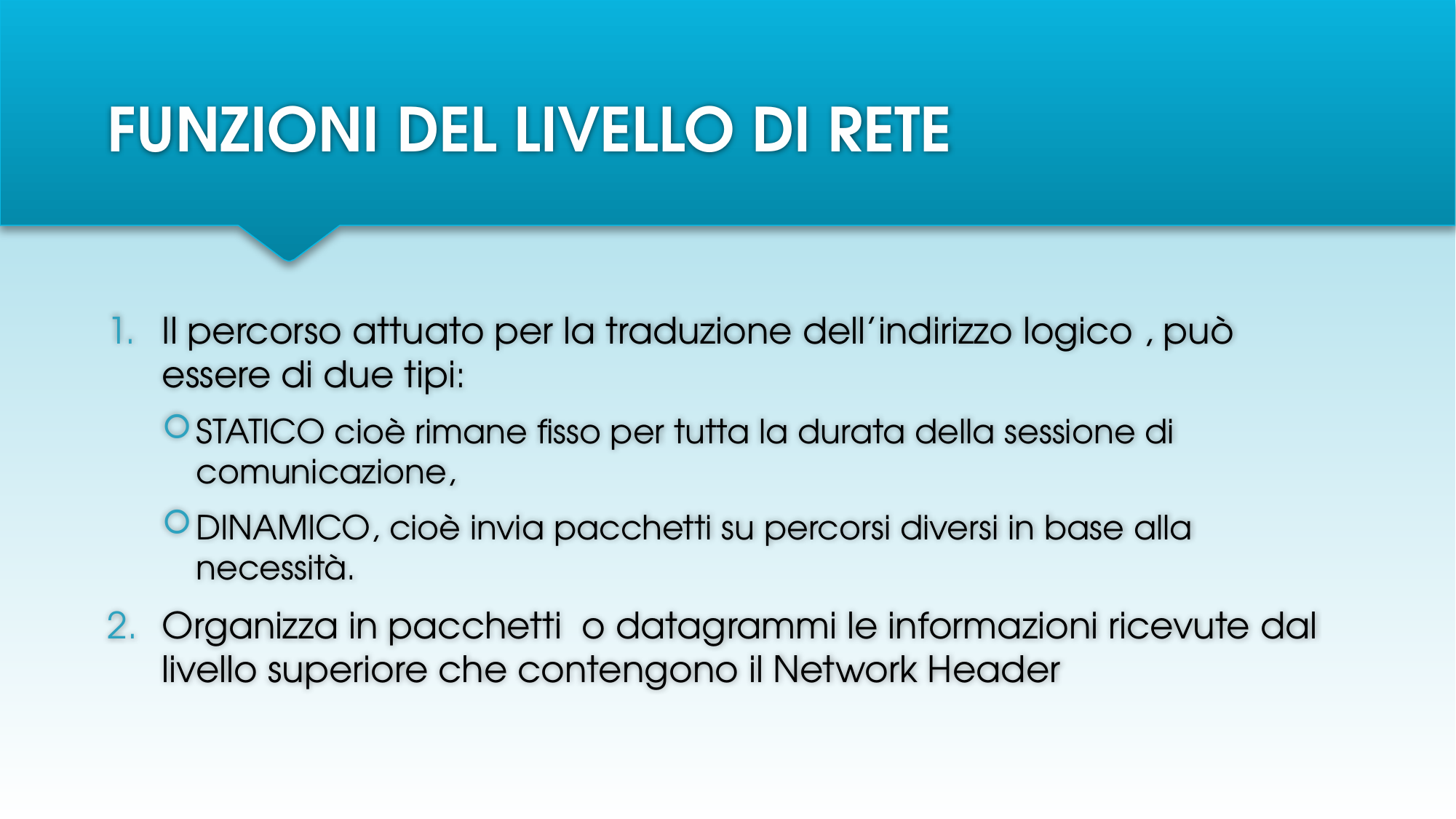

# FUNZIONI DEL LIVELLO DI RETE
Il percorso attuato per la traduzione dell’indirizzo logico , può essere di due tipi:
STATICO cioè rimane fisso per tutta la durata della sessione di comunicazione,
DINAMICO, cioè invia pacchetti su percorsi diversi in base alla necessità.
Organizza in pacchetti  o datagrammi le informazioni ricevute dal livello superiore che contengono il Network Header